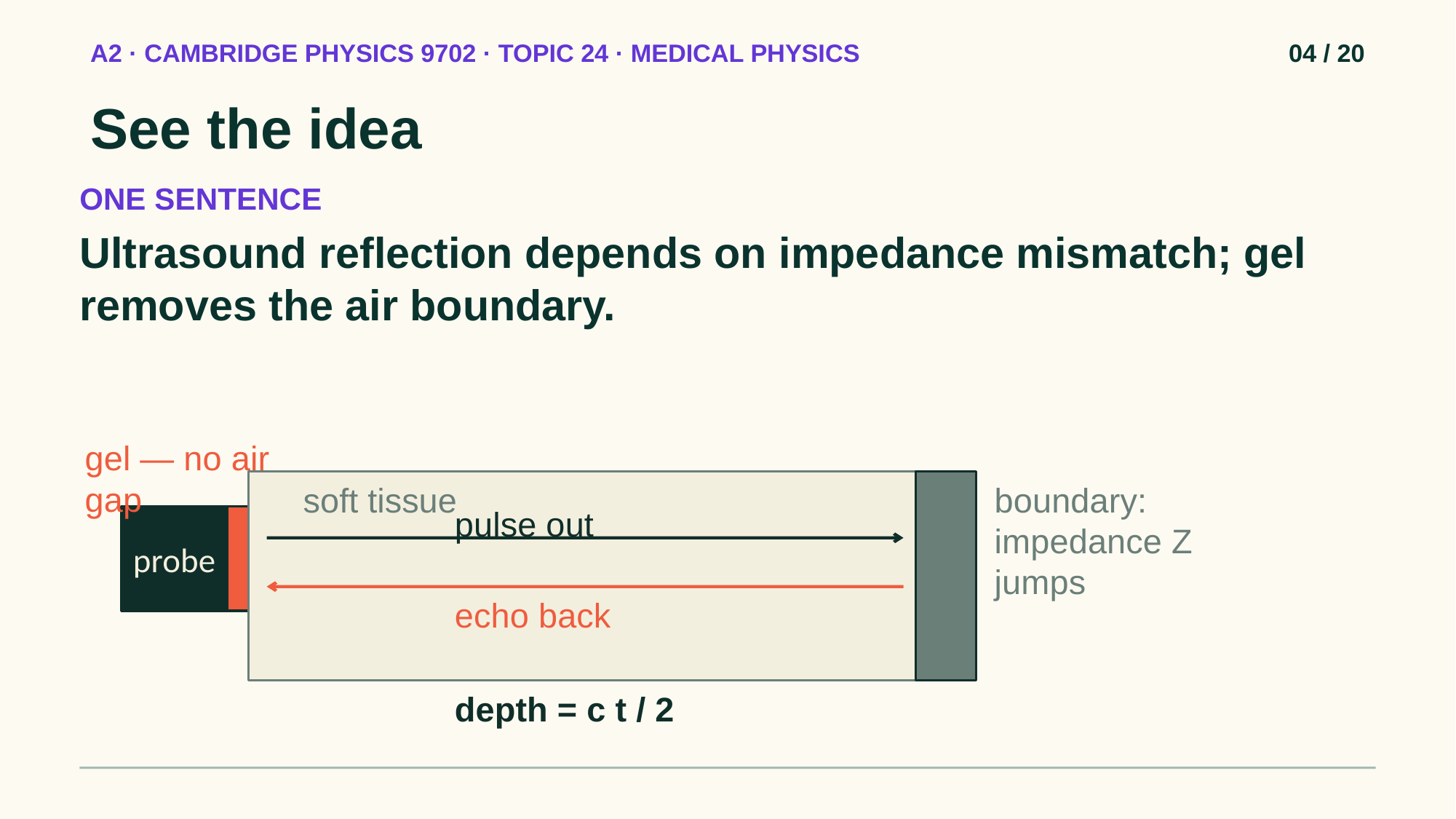

A2 · CAMBRIDGE PHYSICS 9702 · TOPIC 24 · MEDICAL PHYSICS
04 / 20
See the idea
ONE SENTENCE
Ultrasound reflection depends on impedance mismatch; gel removes the air boundary.
gel — no air gap

soft tissue
boundary: impedance Z jumps
pulse out
probe

echo back
depth = c t / 2